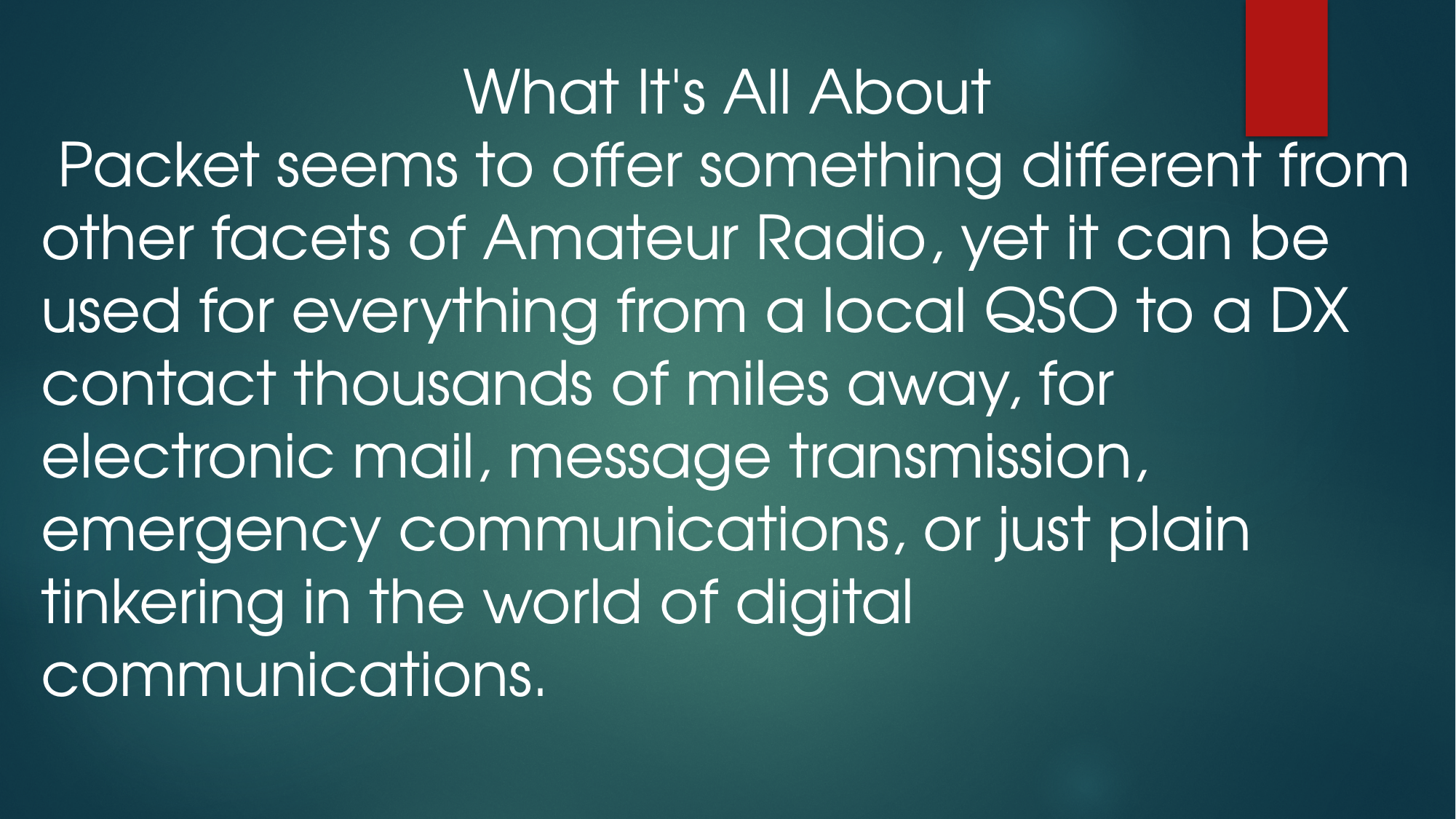

What It's All About
 Packet seems to offer something different from other facets of Amateur Radio, yet it can be used for everything from a local QSO to a DX contact thousands of miles away, for electronic mail, message transmission, emergency communications, or just plain tinkering in the world of digital communications.